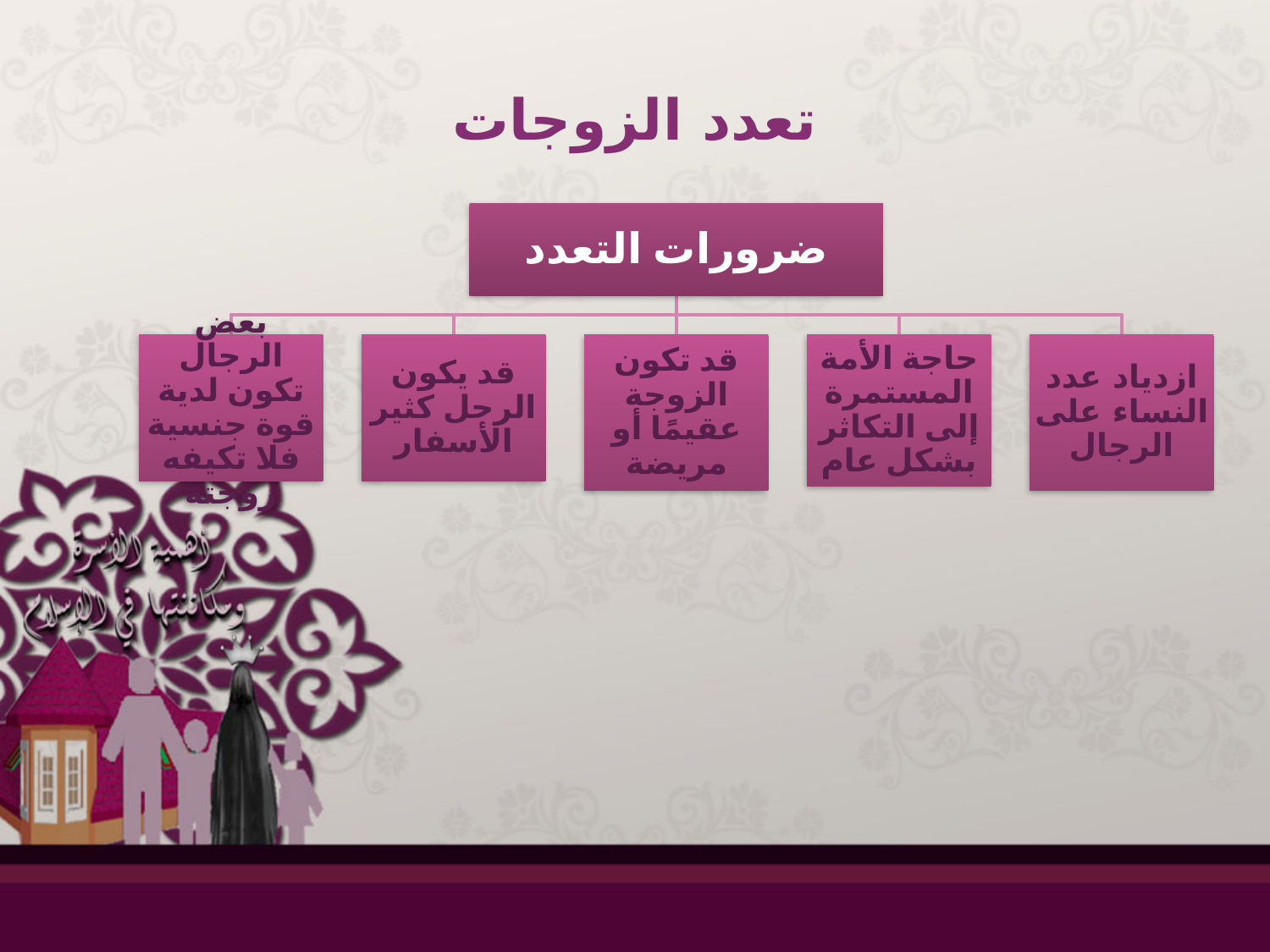

# تعدد الزوجات
ضرورات التعدد
بعض الرجال تكون لدية قوة جنسية فلا تكيفه زوجته
قد يكون الرجل كثير الأسفار
قد تكون الزوجة عقيمًا أو مريضة
حاجة الأمة المستمرة إلى التكاثر بشكل عام
ازدياد عدد النساء على الرجال